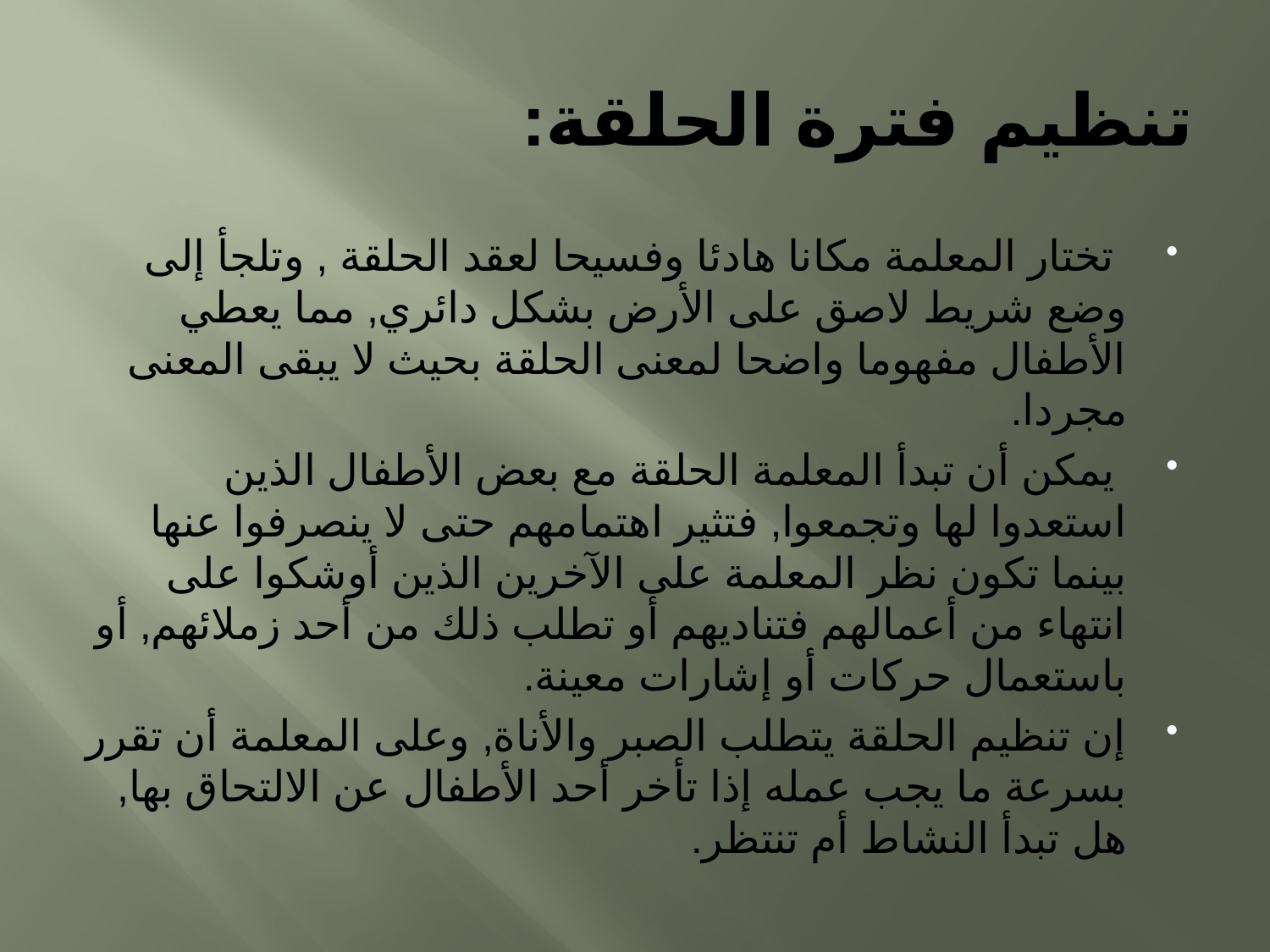

# تنظيم فترة الحلقة:
 تختار المعلمة مكانا هادئا وفسيحا لعقد الحلقة , وتلجأ إلى وضع شريط لاصق على الأرض بشكل دائري, مما يعطي الأطفال مفهوما واضحا لمعنى الحلقة بحيث لا يبقى المعنى مجردا.
 يمكن أن تبدأ المعلمة الحلقة مع بعض الأطفال الذين استعدوا لها وتجمعوا, فتثير اهتمامهم حتى لا ينصرفوا عنها بينما تكون نظر المعلمة على الآخرين الذين أوشكوا على انتهاء من أعمالهم فتناديهم أو تطلب ذلك من أحد زملائهم, أو باستعمال حركات أو إشارات معينة.
إن تنظيم الحلقة يتطلب الصبر والأناة, وعلى المعلمة أن تقرر بسرعة ما يجب عمله إذا تأخر أحد الأطفال عن الالتحاق بها,  هل تبدأ النشاط أم تنتظر.